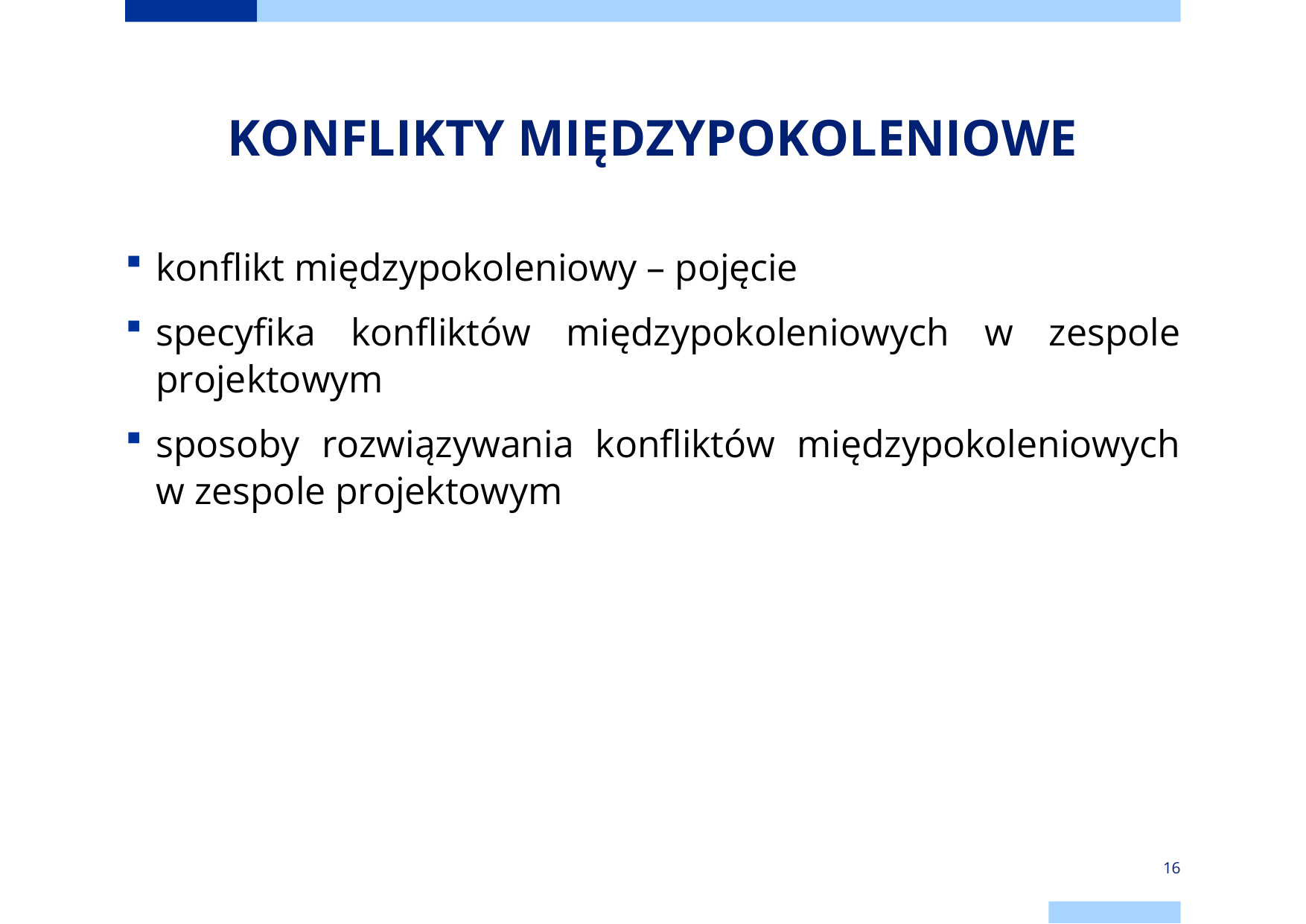

# KONFLIKTY MIĘDZYPOKOLENIOWE
konflikt międzypokoleniowy – pojęcie
specyfika konfliktów międzypokoleniowych w zespole projektowym
sposoby rozwiązywania konfliktów międzypokoleniowych w zespole projektowym
16